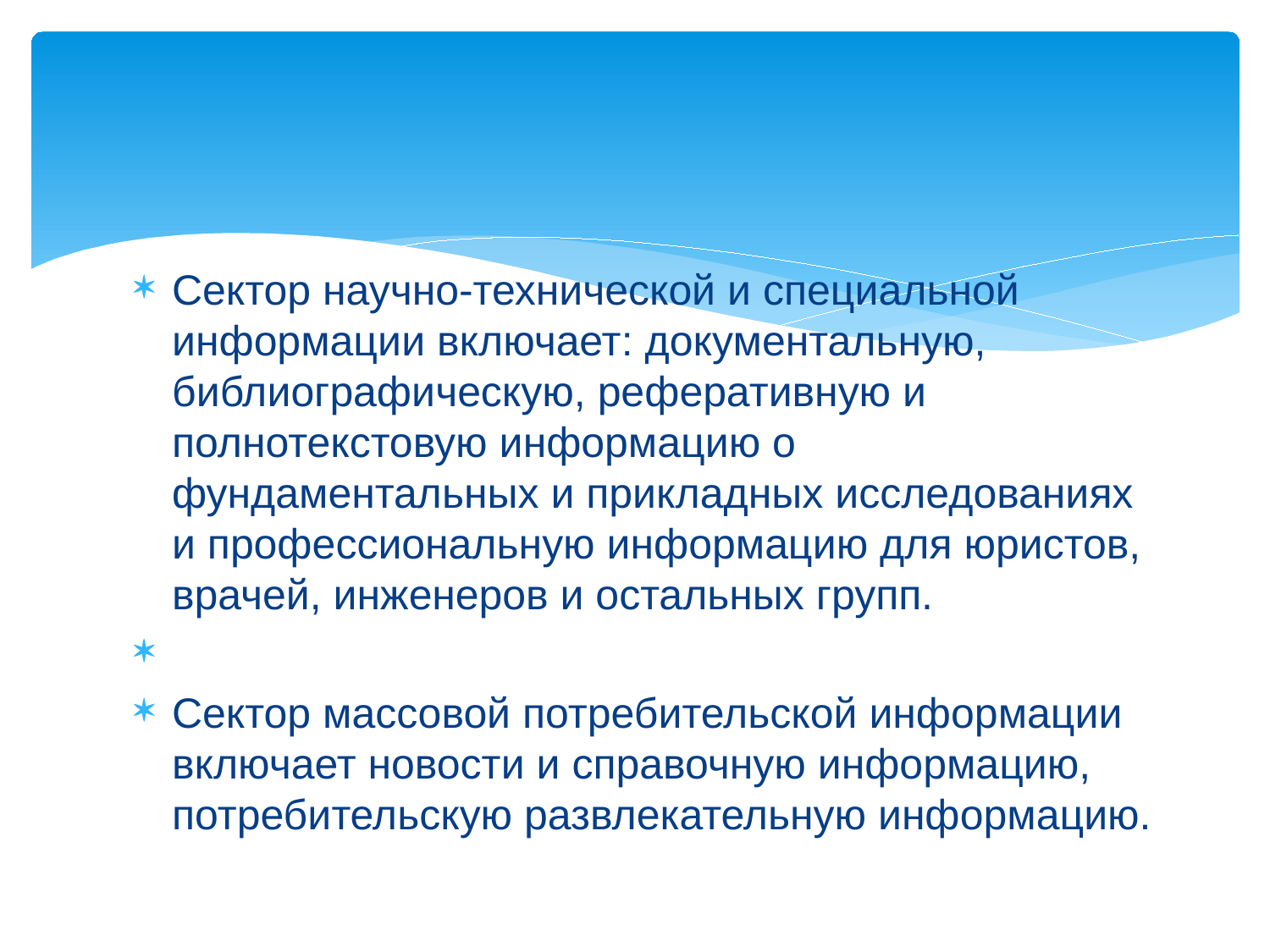

Сектор научно-технической и специальной информации включает: документальную, библиографическую, реферативную и полнотекстовую информацию о фундаментальных и прикладных исследованиях и профессиональную информацию для юристов, врачей, инженеров и остальных групп.

Сектор массовой потребительской информации включает новости и справочную информацию, потребительскую развлекательную информацию.